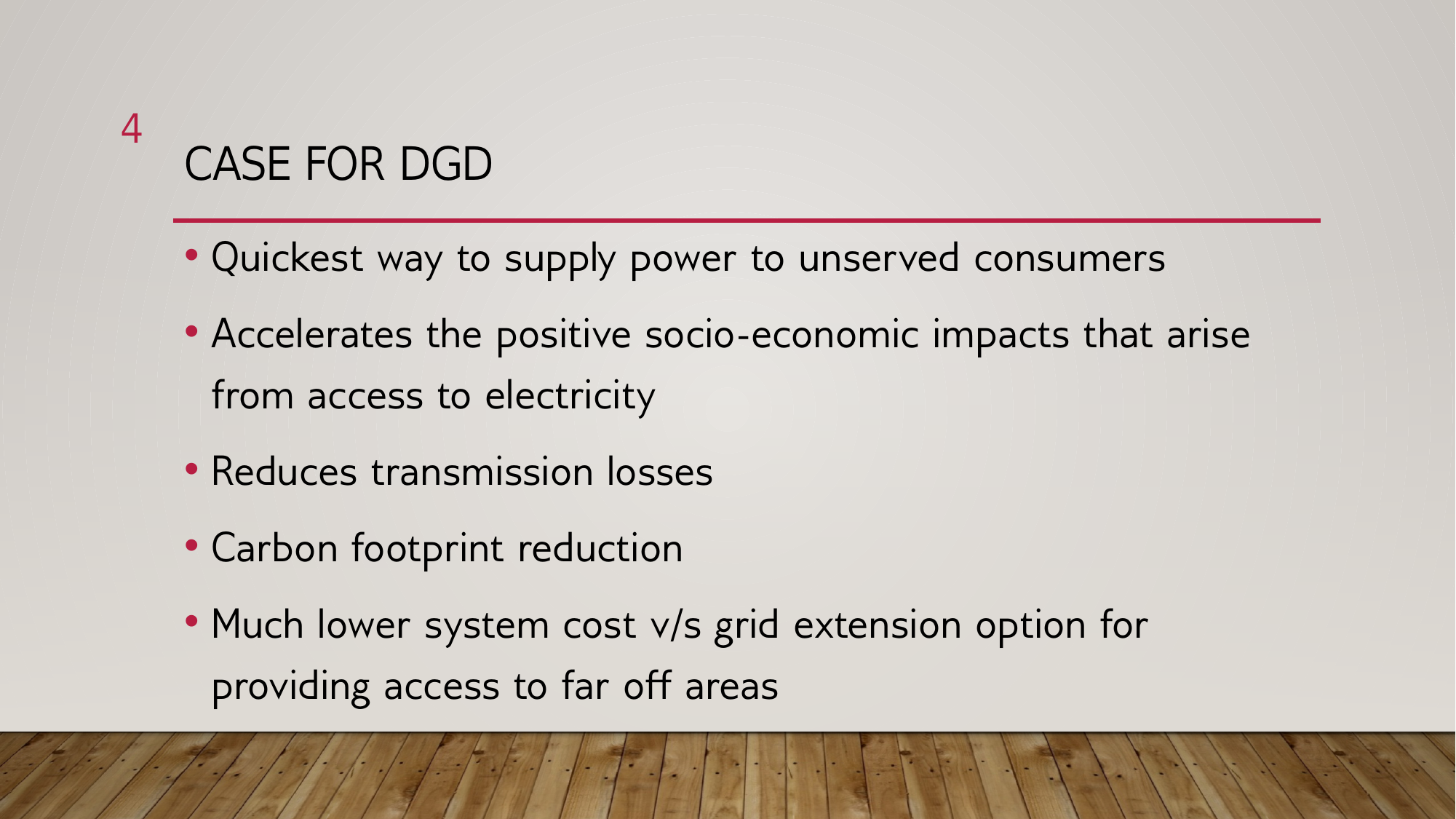

# Case for dgd
4
Quickest way to supply power to unserved consumers
Accelerates the positive socio-economic impacts that arise from access to electricity
Reduces transmission losses
Carbon footprint reduction
Much lower system cost v/s grid extension option for providing access to far off areas